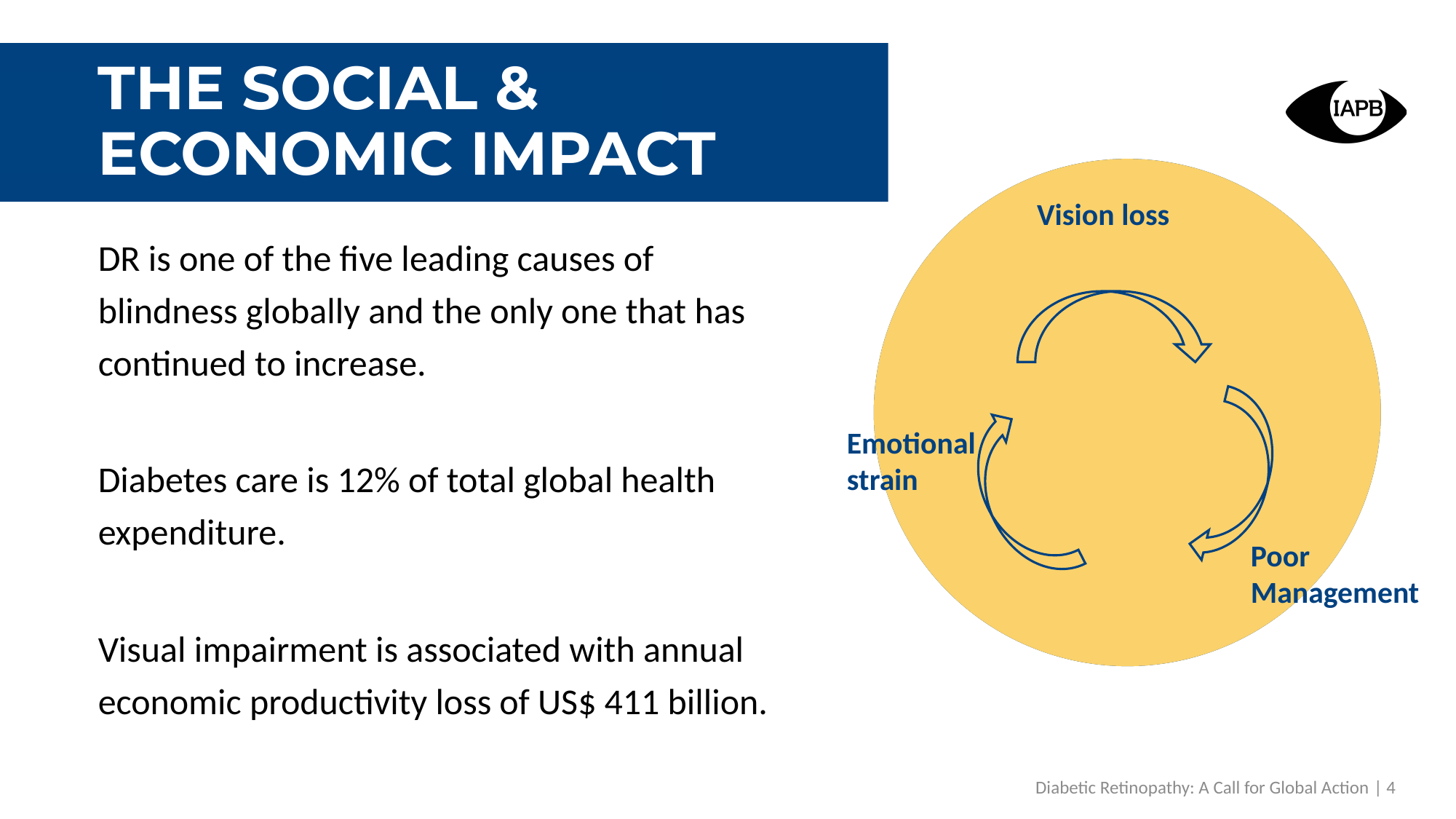

# THE SOCIAL & ECONOMIC IMPACT

Vision loss

Emotional strain
Poor
Management
DR is one of the five leading causes of blindness globally and the only one that has continued to increase.

Diabetes care is 12% of total global health expenditure.

Visual impairment is associated with annual economic productivity loss of US$ 411 billion.

Diabetic Retinopathy: A Call for Global Action | 4